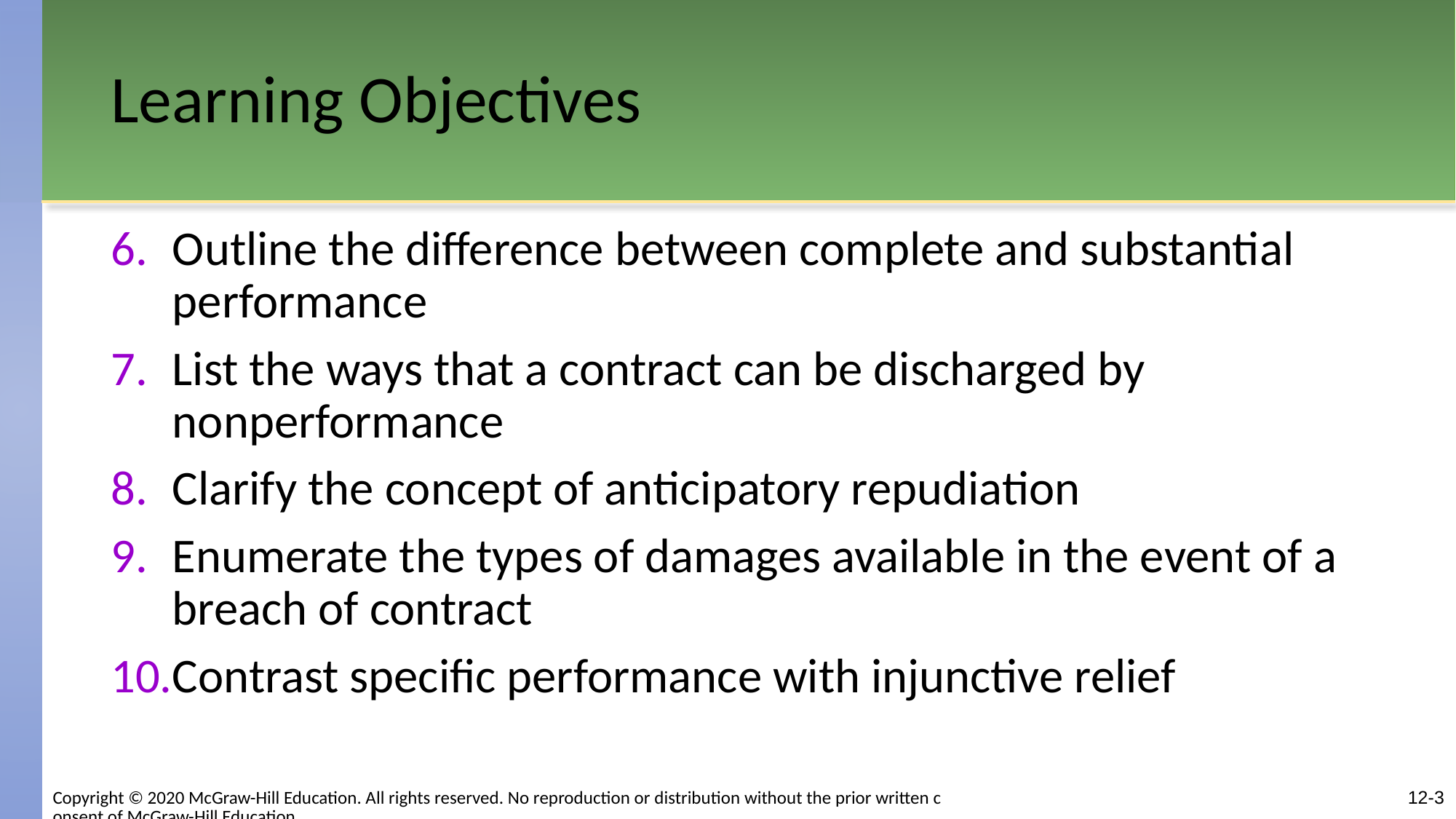

# Learning Objectives
Outline the difference between complete and substantial performance
List the ways that a contract can be discharged by nonperformance
Clarify the concept of anticipatory repudiation
Enumerate the types of damages available in the event of a breach of contract
Contrast specific performance with injunctive relief
Copyright © 2020 McGraw-Hill Education. All rights reserved. No reproduction or distribution without the prior written consent of McGraw-Hill Education.
12-3